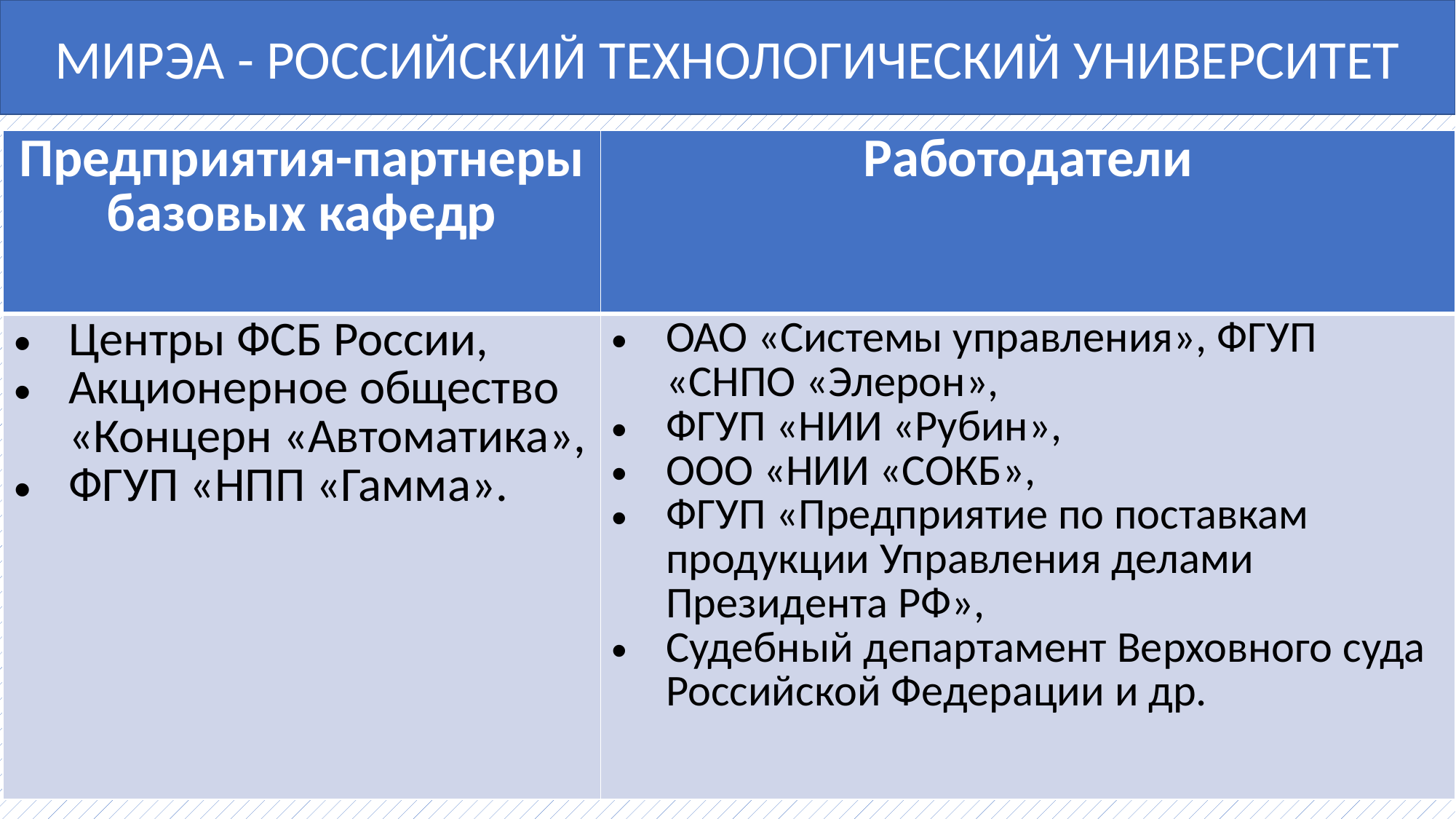

МИРЭА - РОССИЙСКИЙ ТЕХНОЛОГИЧЕСКИЙ УНИВЕРСИТЕТ
| Предприятия-партнеры базовых кафедр | Работодатели |
| --- | --- |
| Центры ФСБ России, Акционерное общество «Концерн «Автоматика», ФГУП «НПП «Гамма». | ОАО «Системы управления», ФГУП «СНПО «Элерон», ФГУП «НИИ «Рубин», ООО «НИИ «СОКБ», ФГУП «Предприятие по поставкам продукции Управления делами Президента РФ», Судебный департамент Верховного суда Российской Федерации и др. |

, ориентированных на подготовку специалистов в области информационной безопасности выступают

9